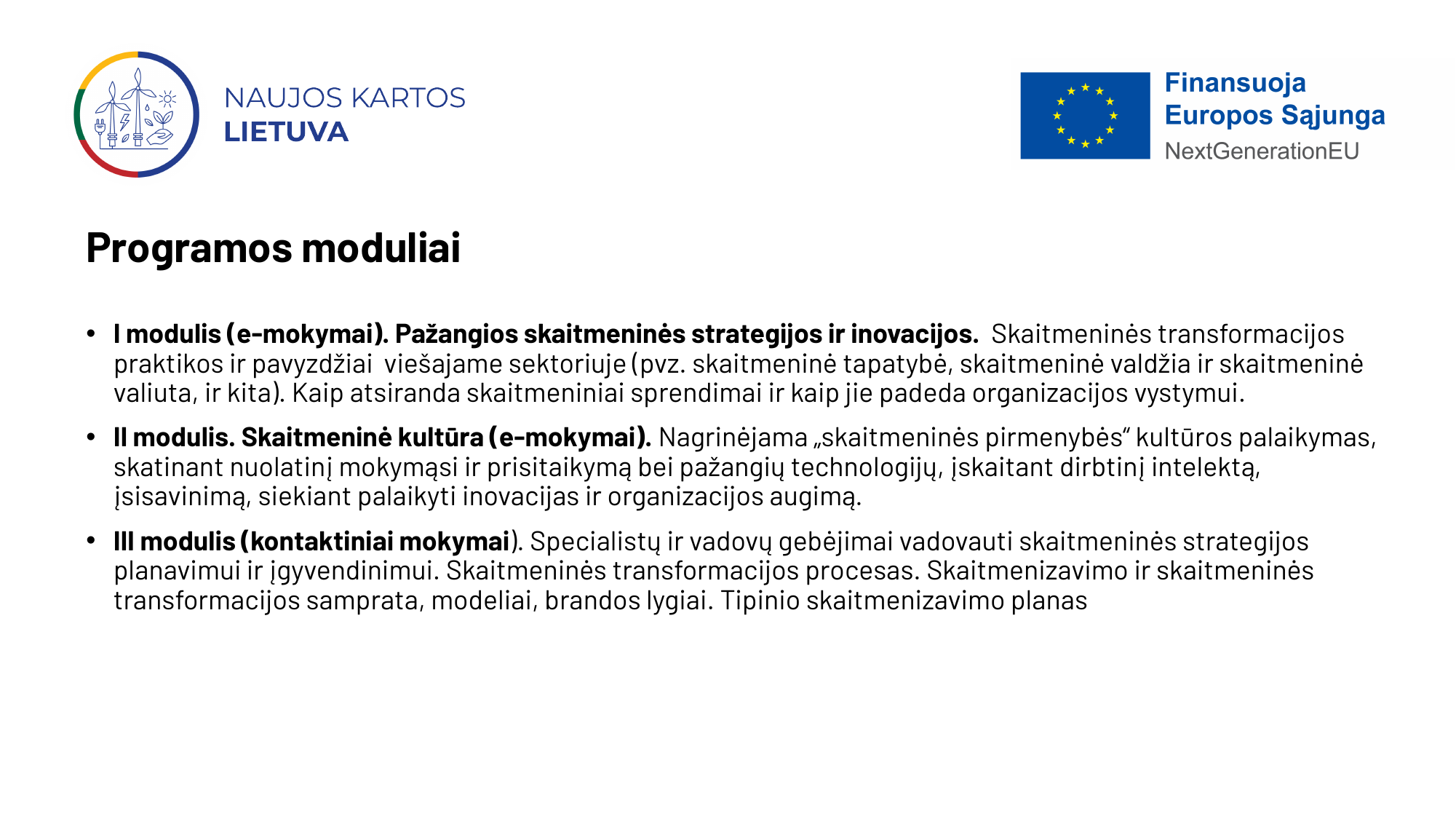

# Programos moduliai
I modulis (e-mokymai). Pažangios skaitmeninės strategijos ir inovacijos.  Skaitmeninės transformacijos praktikos ir pavyzdžiai  viešajame sektoriuje (pvz. skaitmeninė tapatybė, skaitmeninė valdžia ir skaitmeninė valiuta, ir kita). Kaip atsiranda skaitmeniniai sprendimai ir kaip jie padeda organizacijos vystymui.
II modulis. Skaitmeninė kultūra (e-mokymai). Nagrinėjama „skaitmeninės pirmenybės“ kultūros palaikymas, skatinant nuolatinį mokymąsi ir prisitaikymą bei pažangių technologijų, įskaitant dirbtinį intelektą, įsisavinimą, siekiant palaikyti inovacijas ir organizacijos augimą.
III modulis (kontaktiniai mokymai). Specialistų ir vadovų gebėjimai vadovauti skaitmeninės strategijos planavimui ir įgyvendinimui. Skaitmeninės transformacijos procesas. Skaitmenizavimo ir skaitmeninės transformacijos samprata, modeliai, brandos lygiai. Tipinio skaitmenizavimo planas